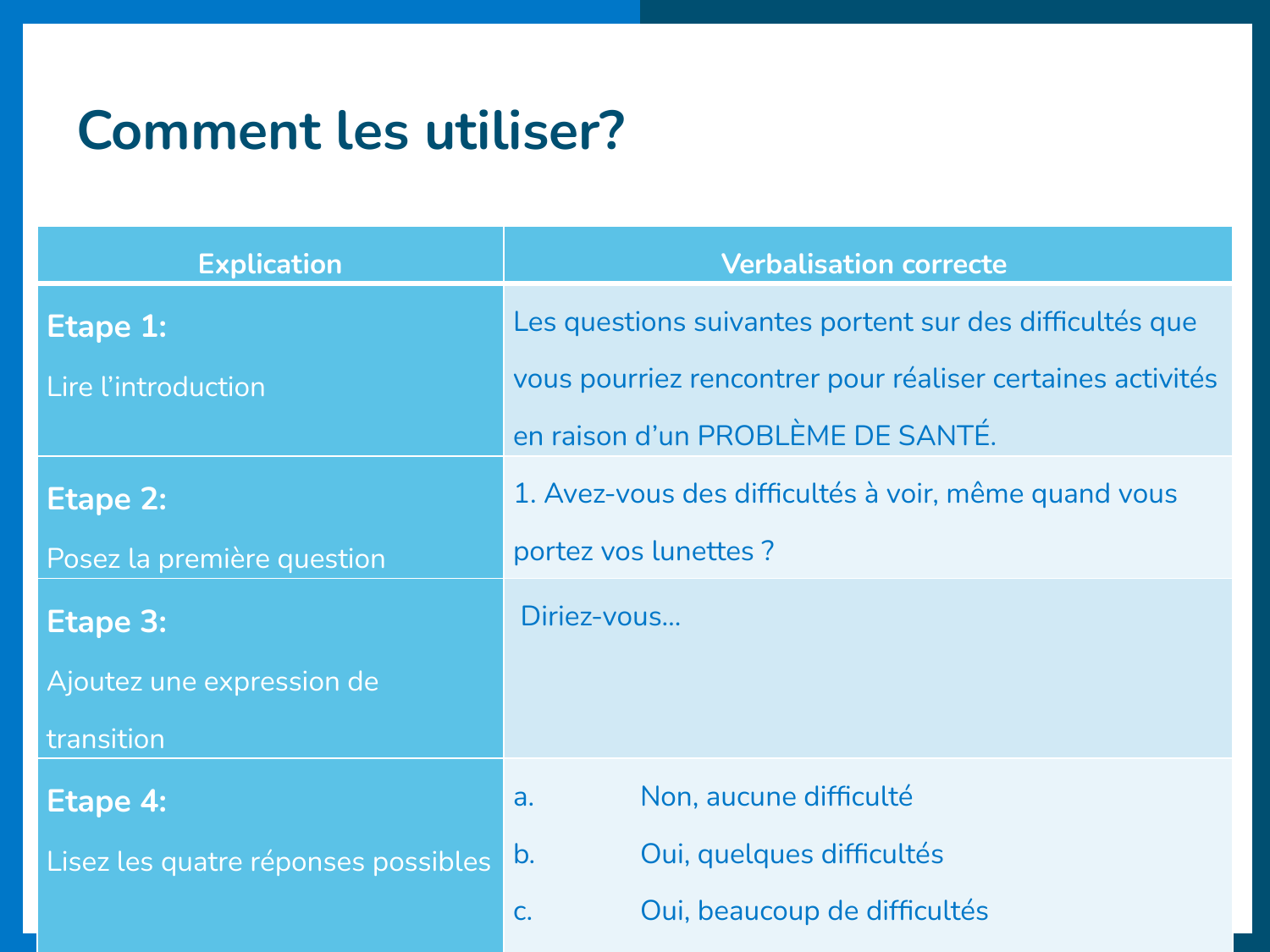

# Comment les utiliser?
| Explication | Verbalisation correcte |
| --- | --- |
| Etape 1: Lire l’introduction | Les questions suivantes portent sur des difficultés que vous pourriez rencontrer pour réaliser certaines activités en raison d’un PROBLÈME DE SANTÉ. |
| Etape 2: Posez la première question | 1. Avez-vous des difficultés à voir, même quand vous portez vos lunettes ? |
| Etape 3: Ajoutez une expression de transition | Diriez-vous… |
| Etape 4: Lisez les quatre réponses possibles | a. Non, aucune difficulté b. Oui, quelques difficultés c. Oui, beaucoup de difficultés d. N’y parvient pas du tout |